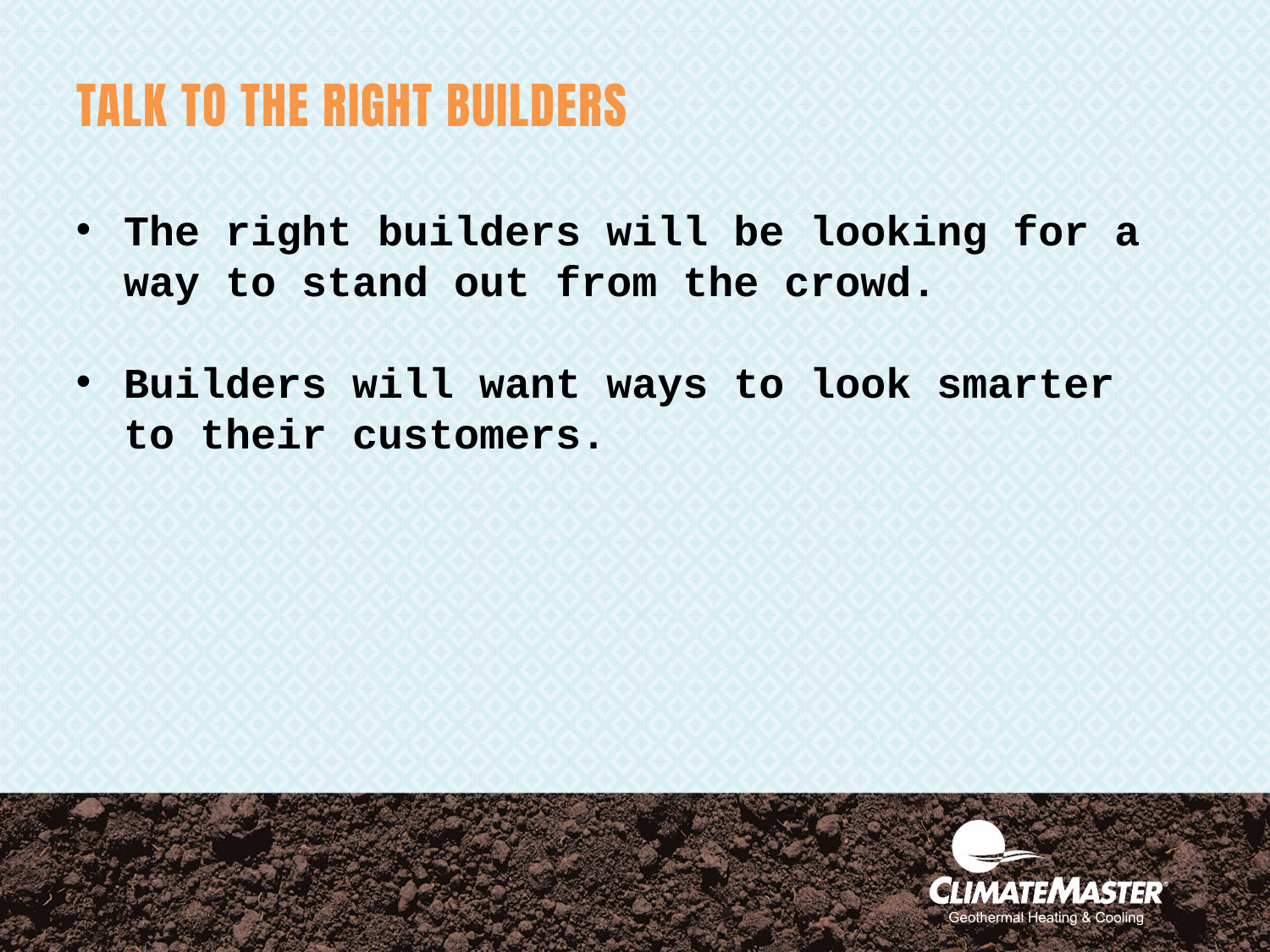

# TALK TO THE RIGHT BUILDERS
The right builders will be looking for a way to stand out from the crowd.

Builders will want ways to look smarter to their customers.